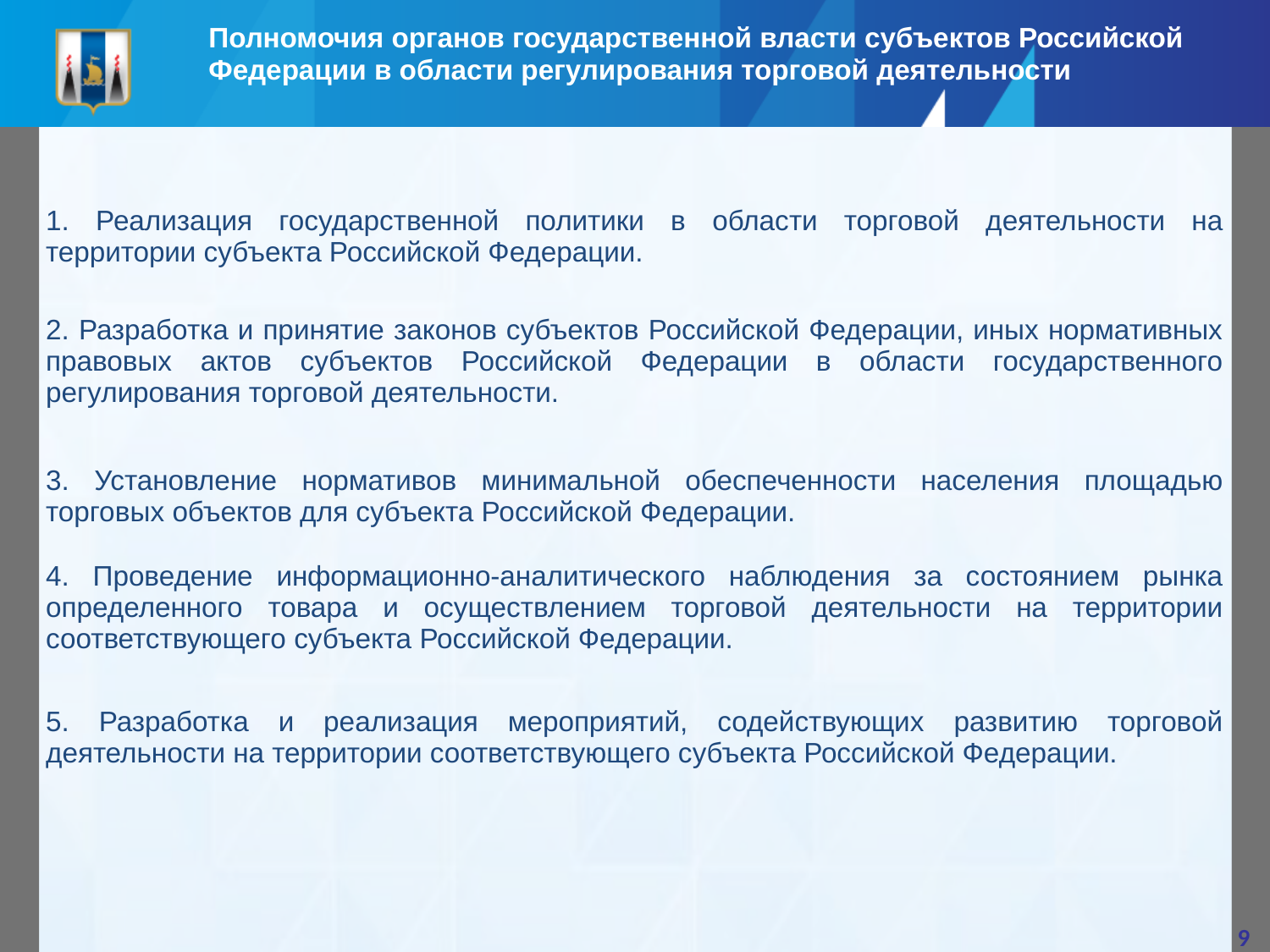

Полномочия органов государственной власти субъектов Российской Федерации в области регулирования торговой деятельности
| 1. Реализация государственной политики в области торговой деятельности на территории субъекта Российской Федерации. |
| --- |
| 2. Разработка и принятие законов субъектов Российской Федерации, иных нормативных правовых актов субъектов Российской Федерации в области государственного регулирования торговой деятельности. |
| 3. Установление нормативов минимальной обеспеченности населения площадью торговых объектов для субъекта Российской Федерации. |
| 4. Проведение информационно-аналитического наблюдения за состоянием рынка определенного товара и осуществлением торговой деятельности на территории соответствующего субъекта Российской Федерации. |
| 5. Разработка и реализация мероприятий, содействующих развитию торговой деятельности на территории соответствующего субъекта Российской Федерации. |
9